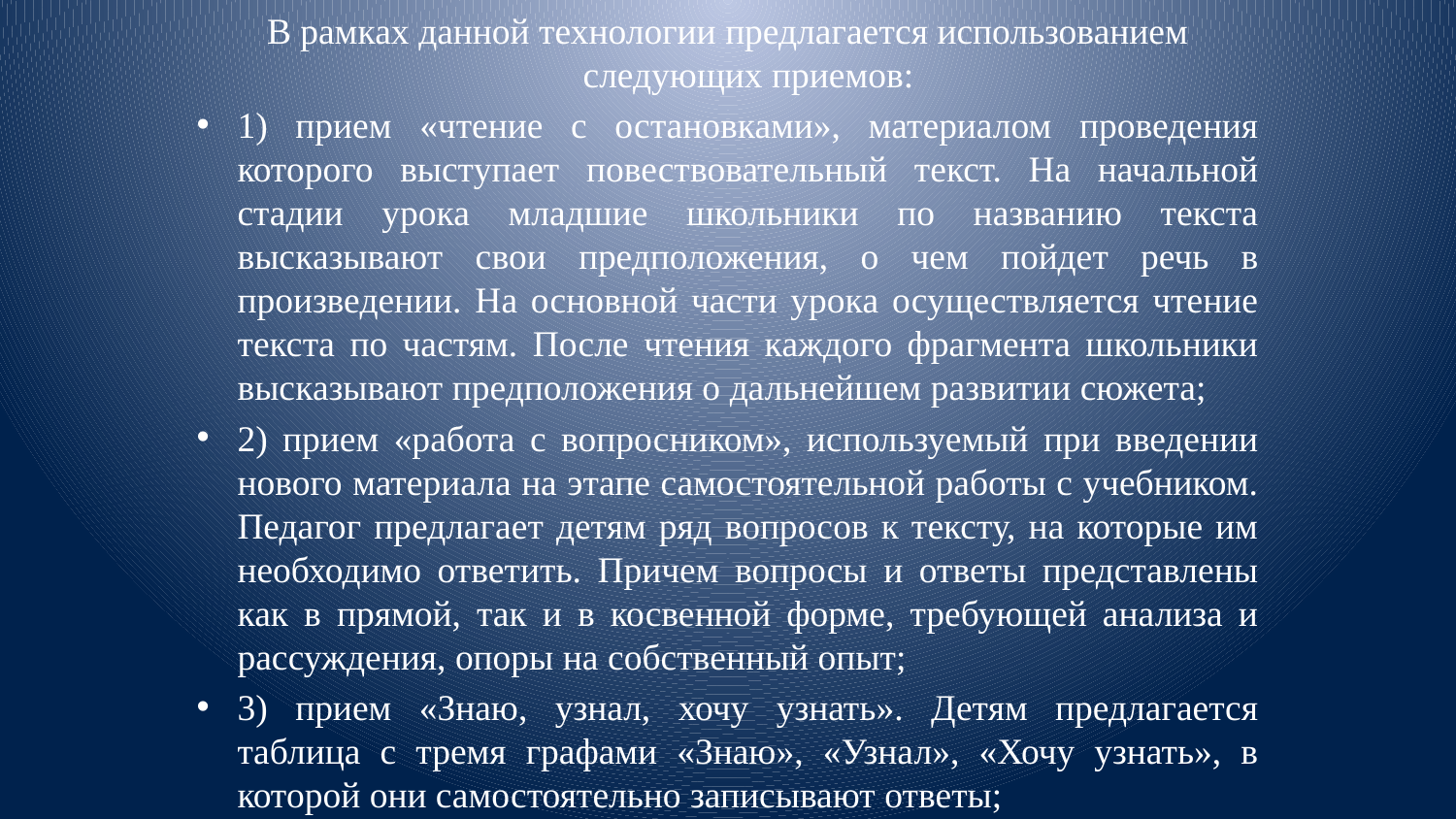

В рамках данной технологии предлагается использованием следующих приемов:
1) прием «чтение с остановками», материалом проведения которого выступает повествовательный текст. На начальной стадии урока младшие школьники по названию текста высказывают свои предположения, о чем пойдет речь в произведении. На основной части урока осуществляется чтение текста по частям. После чтения каждого фрагмента школьники высказывают предположения о дальнейшем развитии сюжета;
2) прием «работа с вопросником», используемый при введении нового материала на этапе самостоятельной работы с учебником. Педагог предлагает детям ряд вопросов к тексту, на которые им необходимо ответить. Причем вопросы и ответы представлены как в прямой, так и в косвенной форме, требующей анализа и рассуждения, опоры на собственный опыт;
3) прием «Знаю, узнал, хочу узнать». Детям предлагается таблица с тремя графами «Знаю», «Узнал», «Хочу узнать», в которой они самостоятельно записывают ответы;